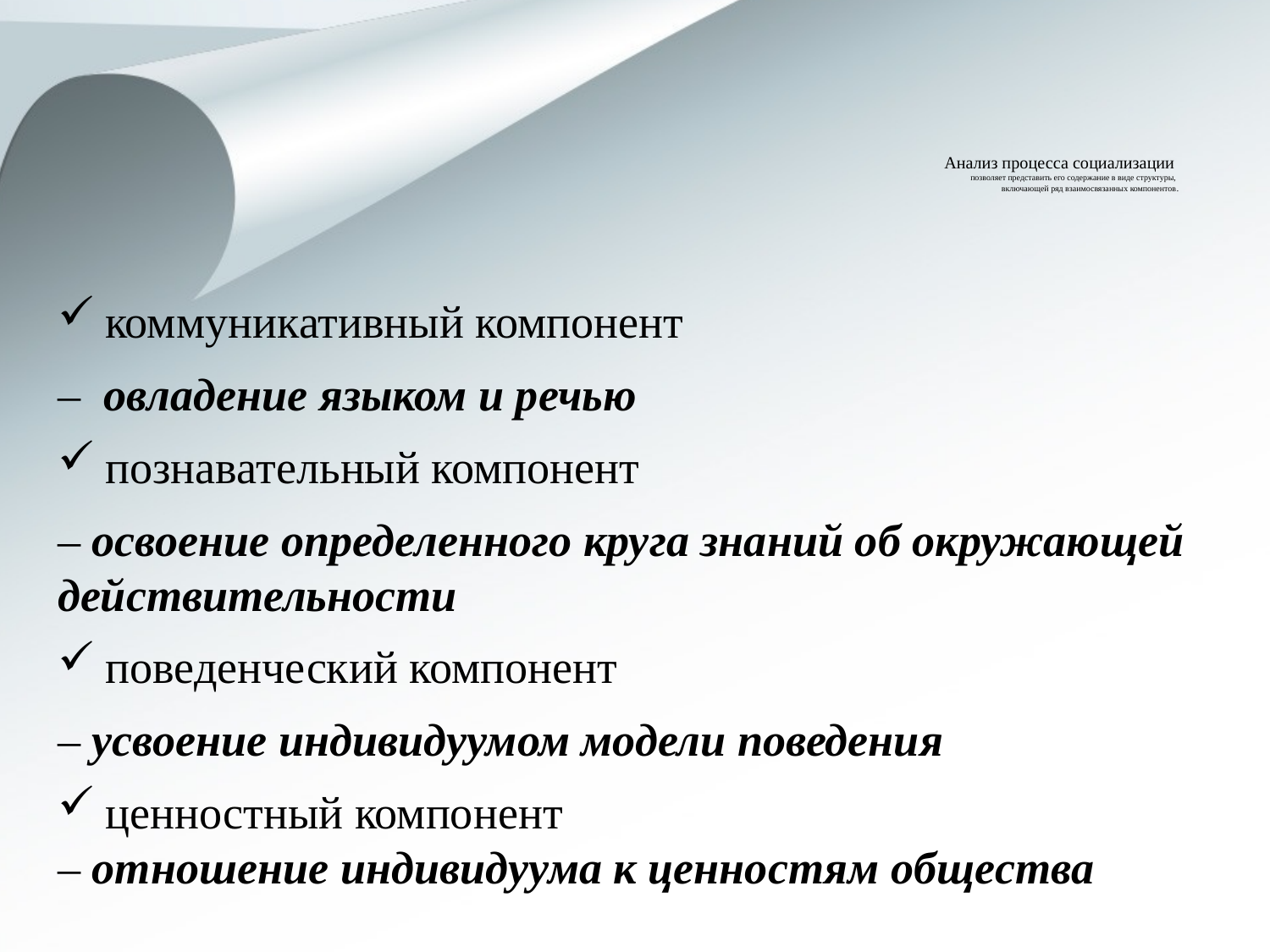

# Анализ процесса социализации позволяет представить его содержание в виде структуры, включающей ряд взаимосвязанных компонентов.
коммуникативный компонент
–  овладение языком и речью
познавательный компонент
– освоение определенного круга знаний об окружающей действительности
поведенческий компонент
– усвоение индивидуумом модели поведения
ценностный компонент
– отношение индивидуума к ценностям общества